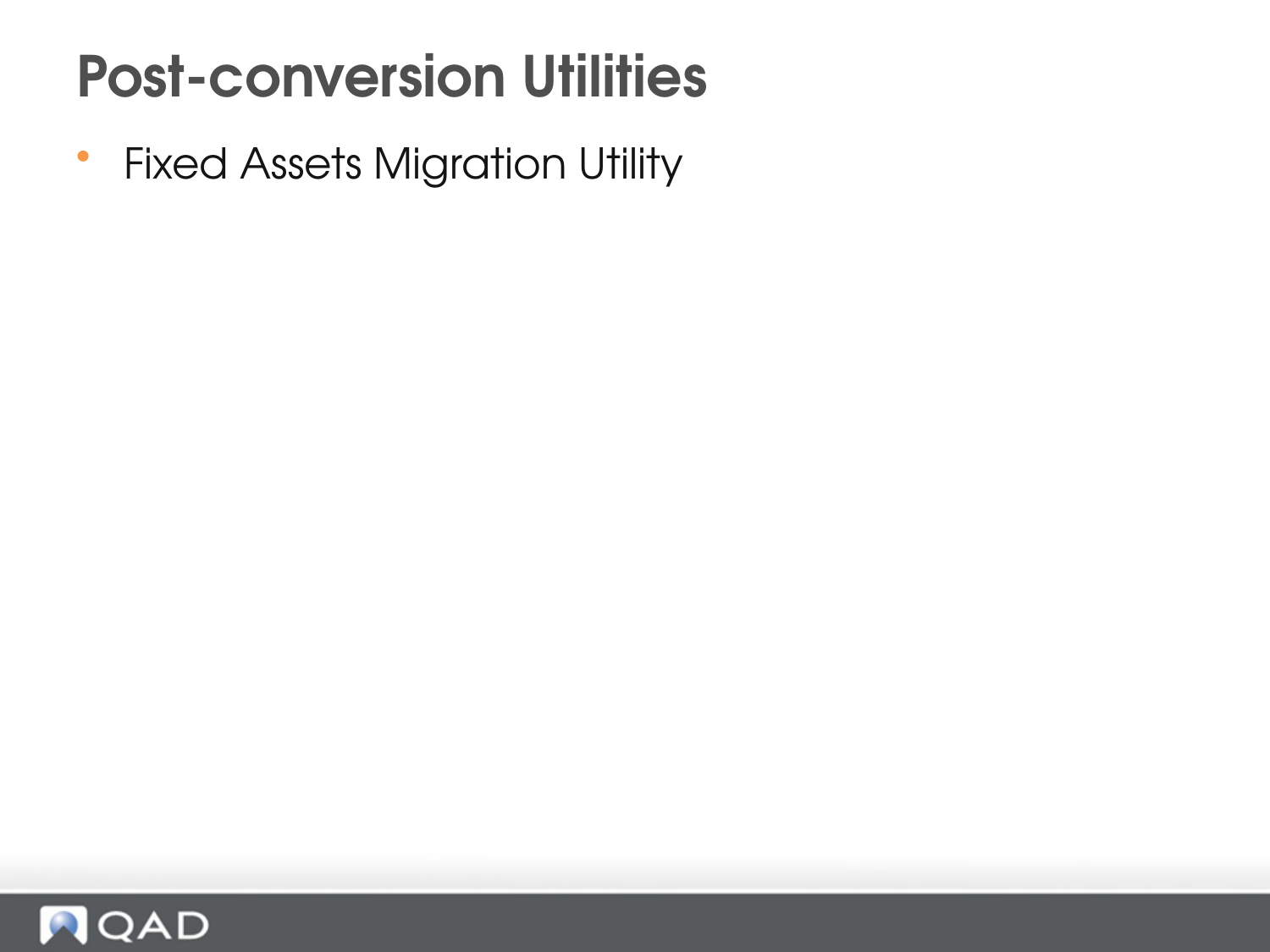

# Post-conversion Utilities

Fixed Assets Migration Utility